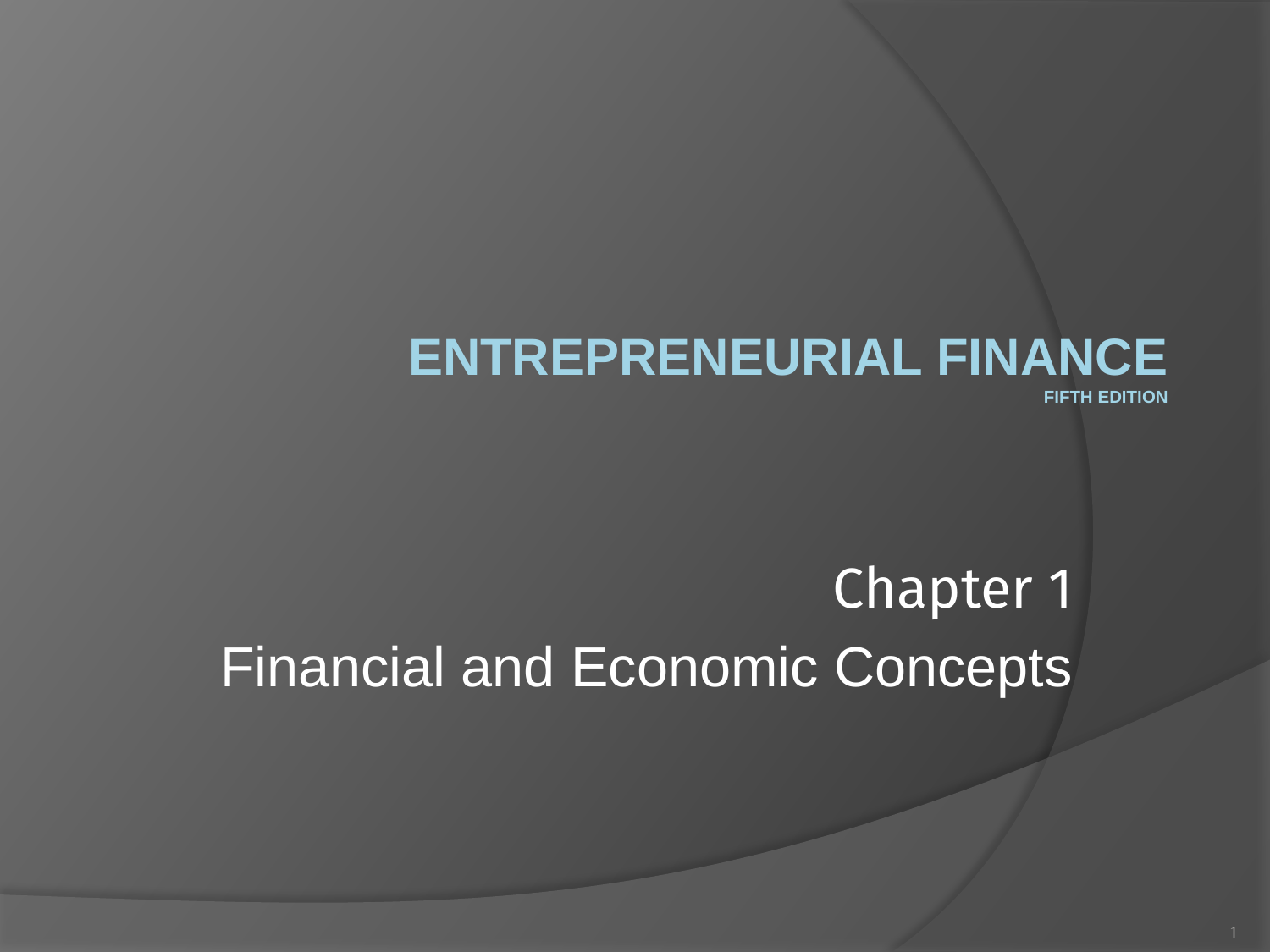

# ENTREPRENEURIAL FINANCE Fifth Edition
Chapter 1
Financial and Economic Concepts
1